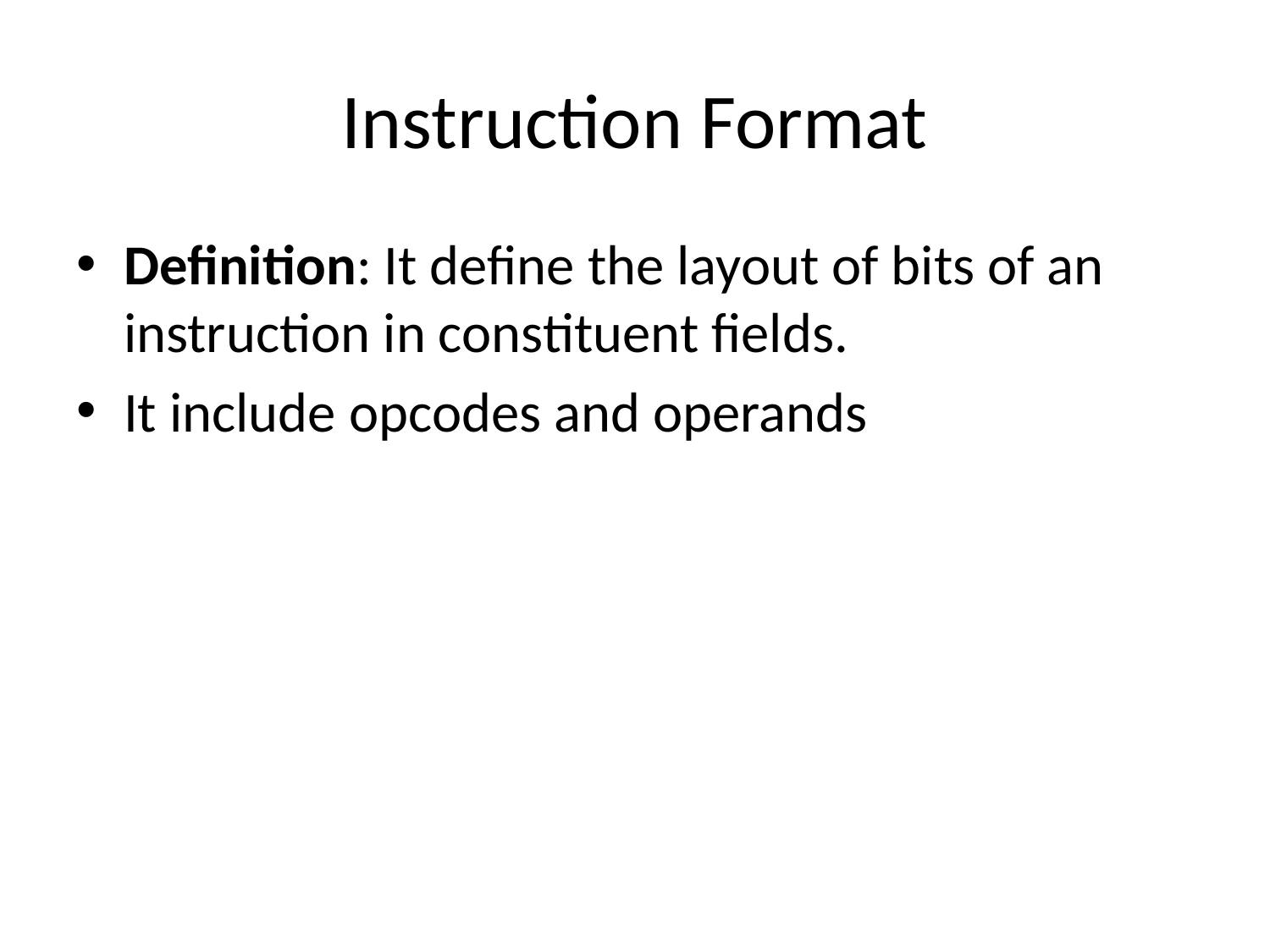

# Instruction Format
Definition: It define the layout of bits of an instruction in constituent fields.
It include opcodes and operands